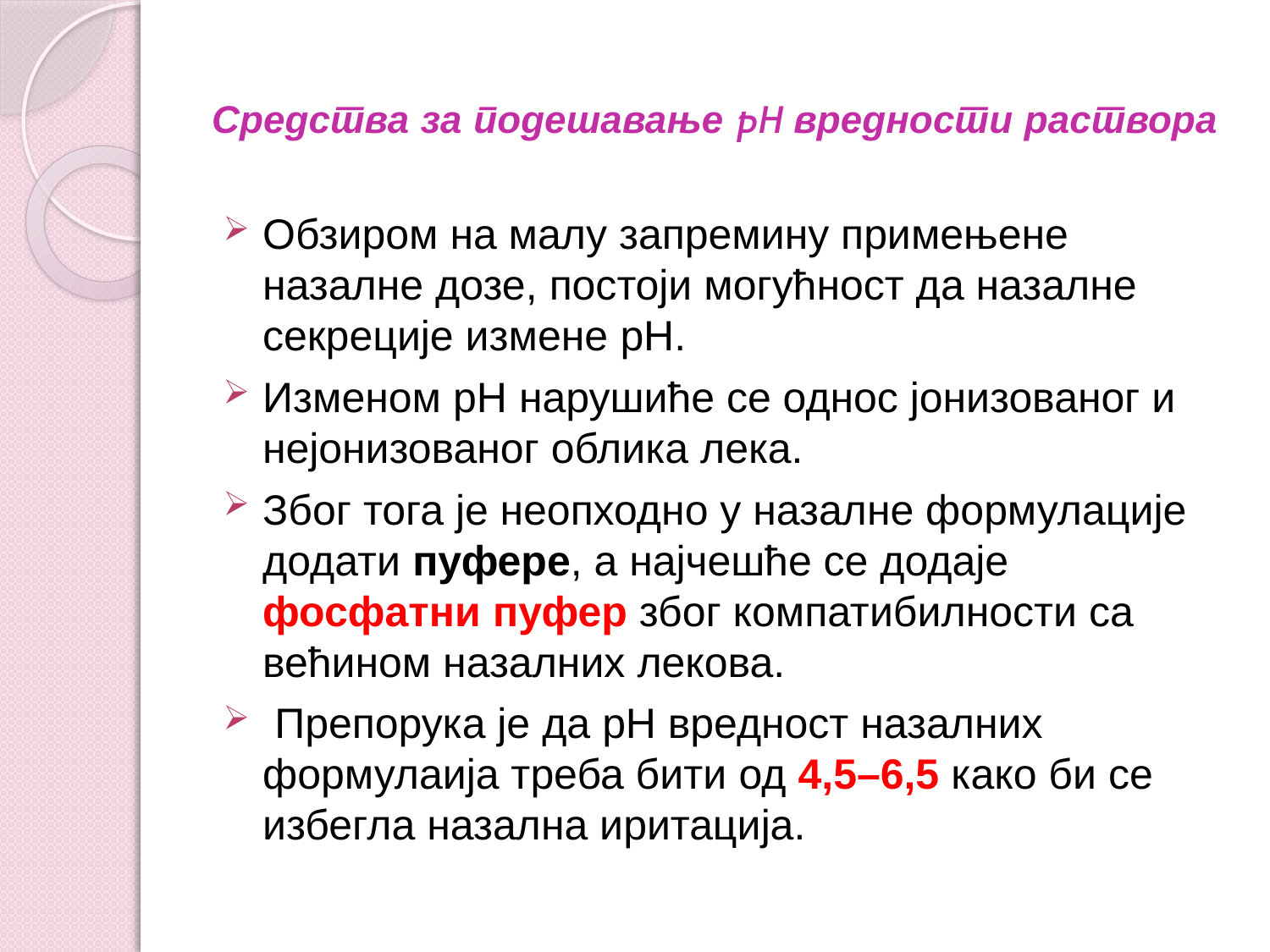

# Средства за подешавање pH вредности раствора
Обзиром на малу запремину примењене назалне дозе, постоји могућност да назалне секреције измене pH.
Изменом pH нарушиће се однос јонизованог и нејонизованог облика лека.
Због тога је неопходно у назалне формулације додати пуфере, а најчешће се додаје фосфатни пуфер због компатибилности са већином назалних лекова.
 Препорука је да pH вредност назалних формулаија треба бити од 4,5–6,5 како би се избегла назална иритација.